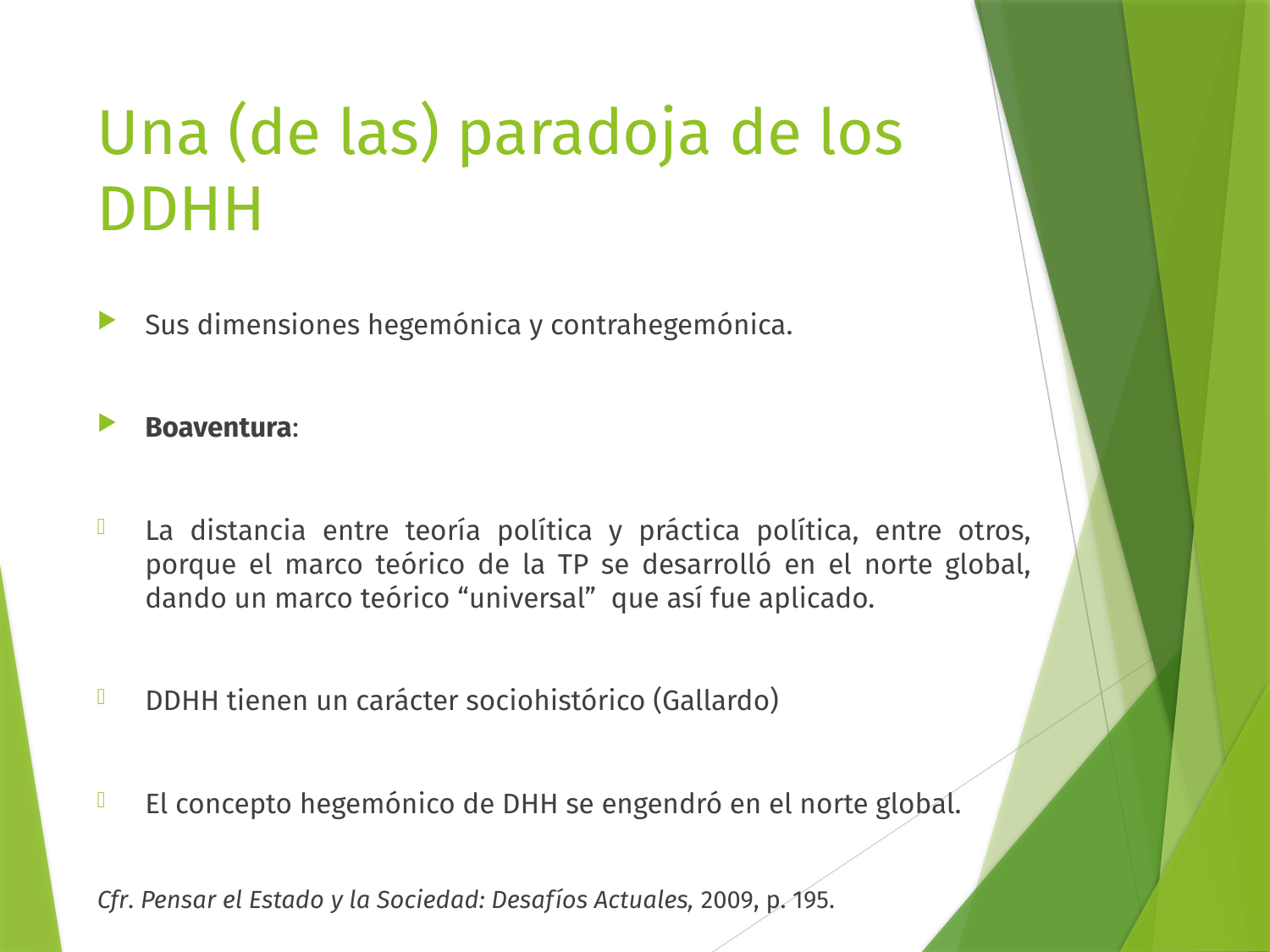

# Una (de las) paradoja de los DDHH
Sus dimensiones hegemónica y contrahegemónica.

Boaventura:

La distancia entre teoría política y práctica política, entre otros, porque el marco teórico de la TP se desarrolló en el norte global, dando un marco teórico “universal”  que así fue aplicado.

DDHH tienen un carácter sociohistórico (Gallardo)

El concepto hegemónico de DHH se engendró en el norte global.

Cfr. Pensar el Estado y la Sociedad: Desafíos Actuales, 2009, p. 195.